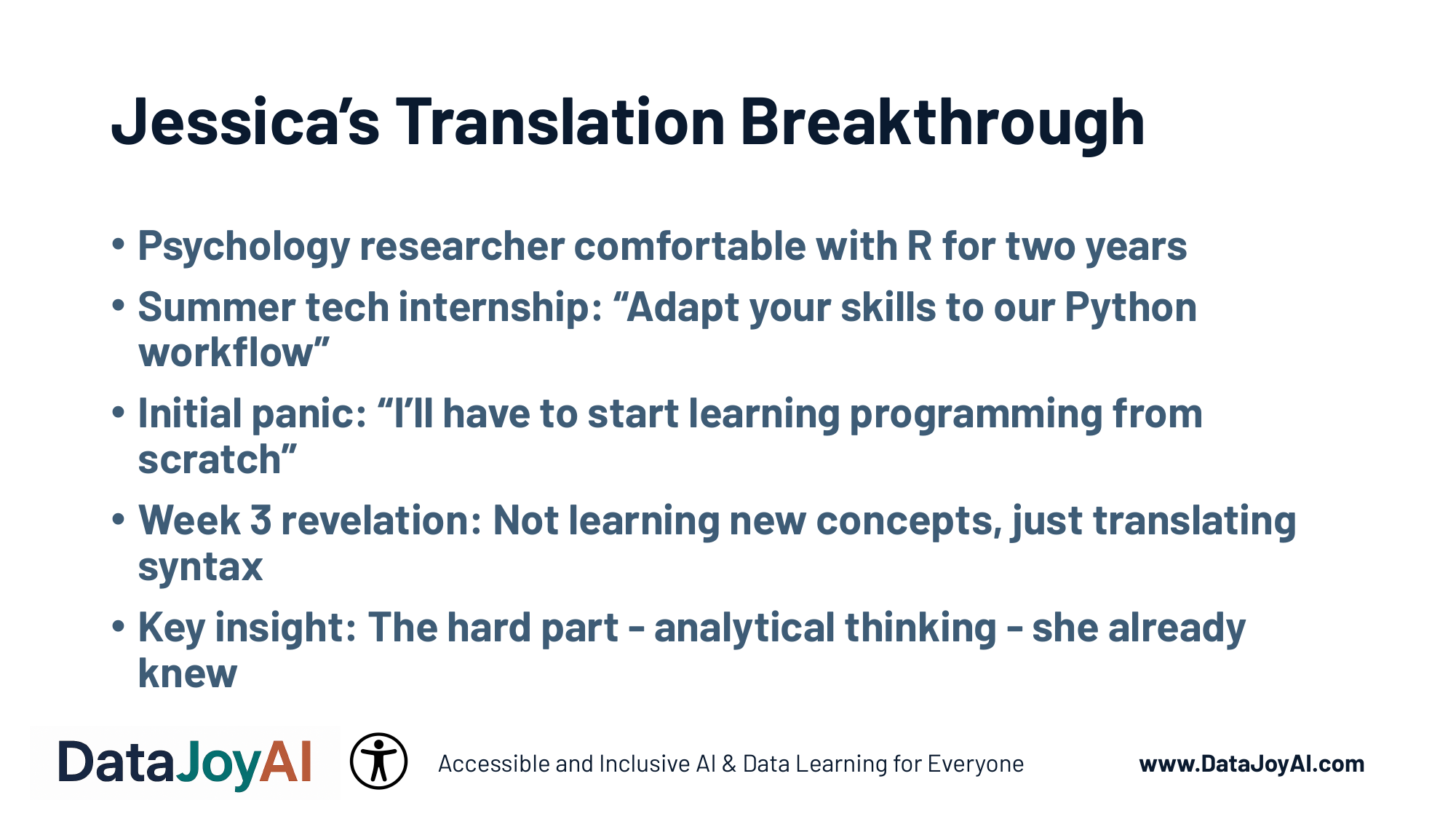

# Jessica’s Translation Breakthrough
Psychology researcher comfortable with R for two years
Summer tech internship: “Adapt your skills to our Python workflow”
Initial panic: “I’ll have to start learning programming from scratch”
Week 3 revelation: Not learning new concepts, just translating syntax
Key insight: The hard part - analytical thinking - she already knew